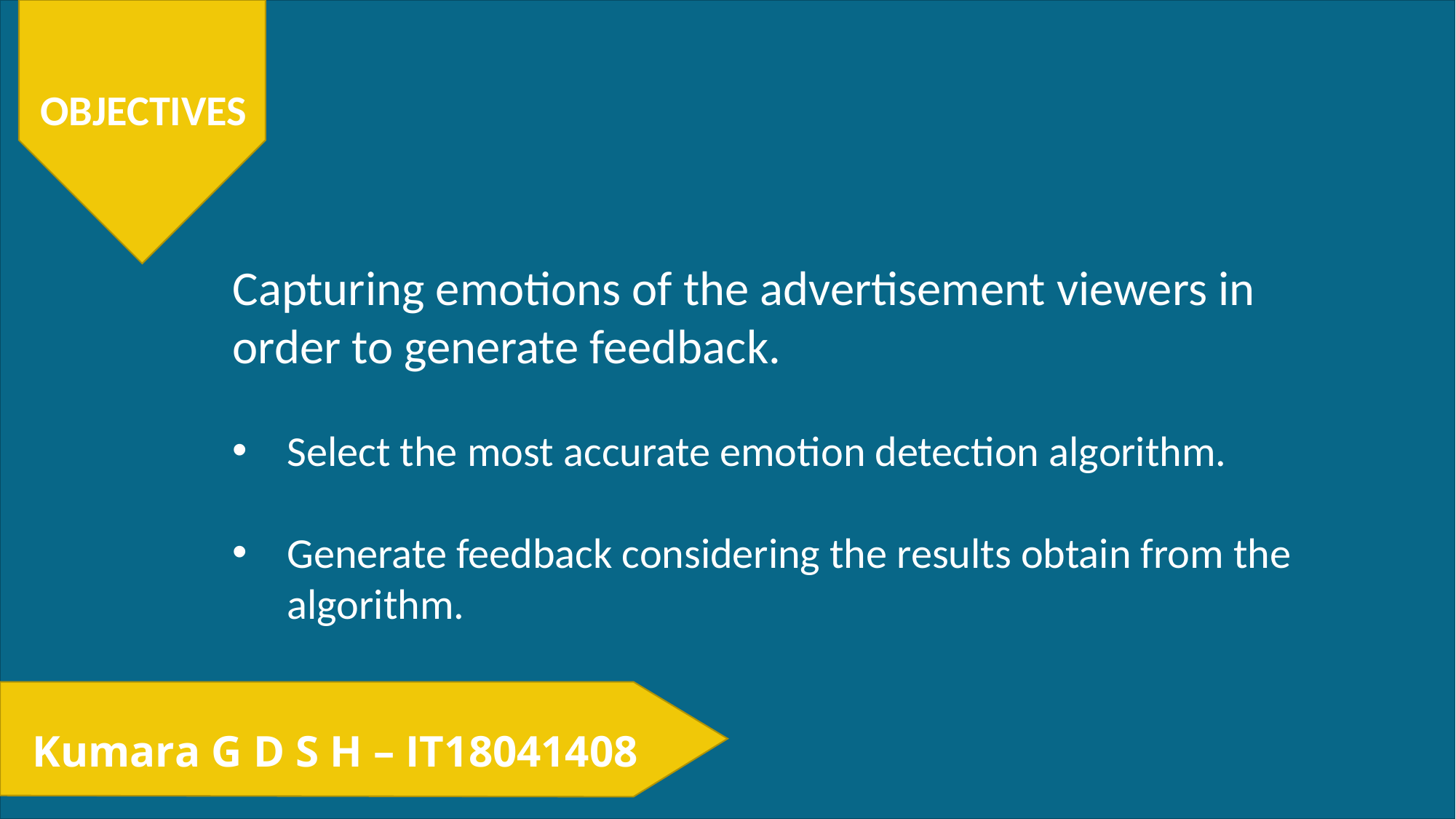

OBJECTIVES
Capturing emotions of the advertisement viewers in order to generate feedback.

Select the most accurate emotion detection algorithm.

Generate feedback considering the results obtain from the algorithm.

Kumara G D S H – IT18041408